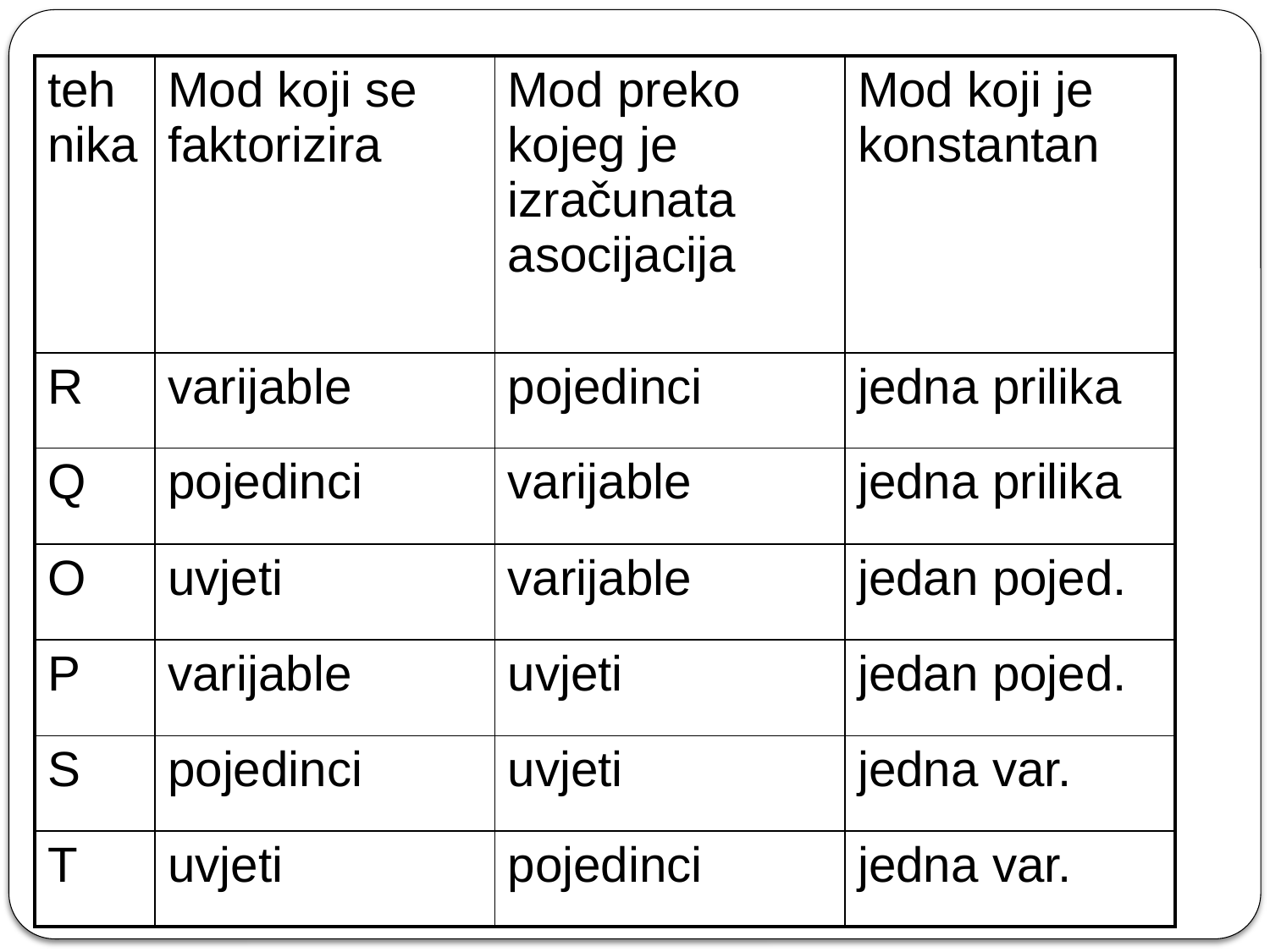

| tehnika | Mod koji se faktorizira | Mod preko kojeg je izračunata asocijacija | Mod koji je konstantan |
| --- | --- | --- | --- |
| R | varijable | pojedinci | jedna prilika |
| Q | pojedinci | varijable | jedna prilika |
| O | uvjeti | varijable | jedan pojed. |
| P | varijable | uvjeti | jedan pojed. |
| S | pojedinci | uvjeti | jedna var. |
| T | uvjeti | pojedinci | jedna var. |